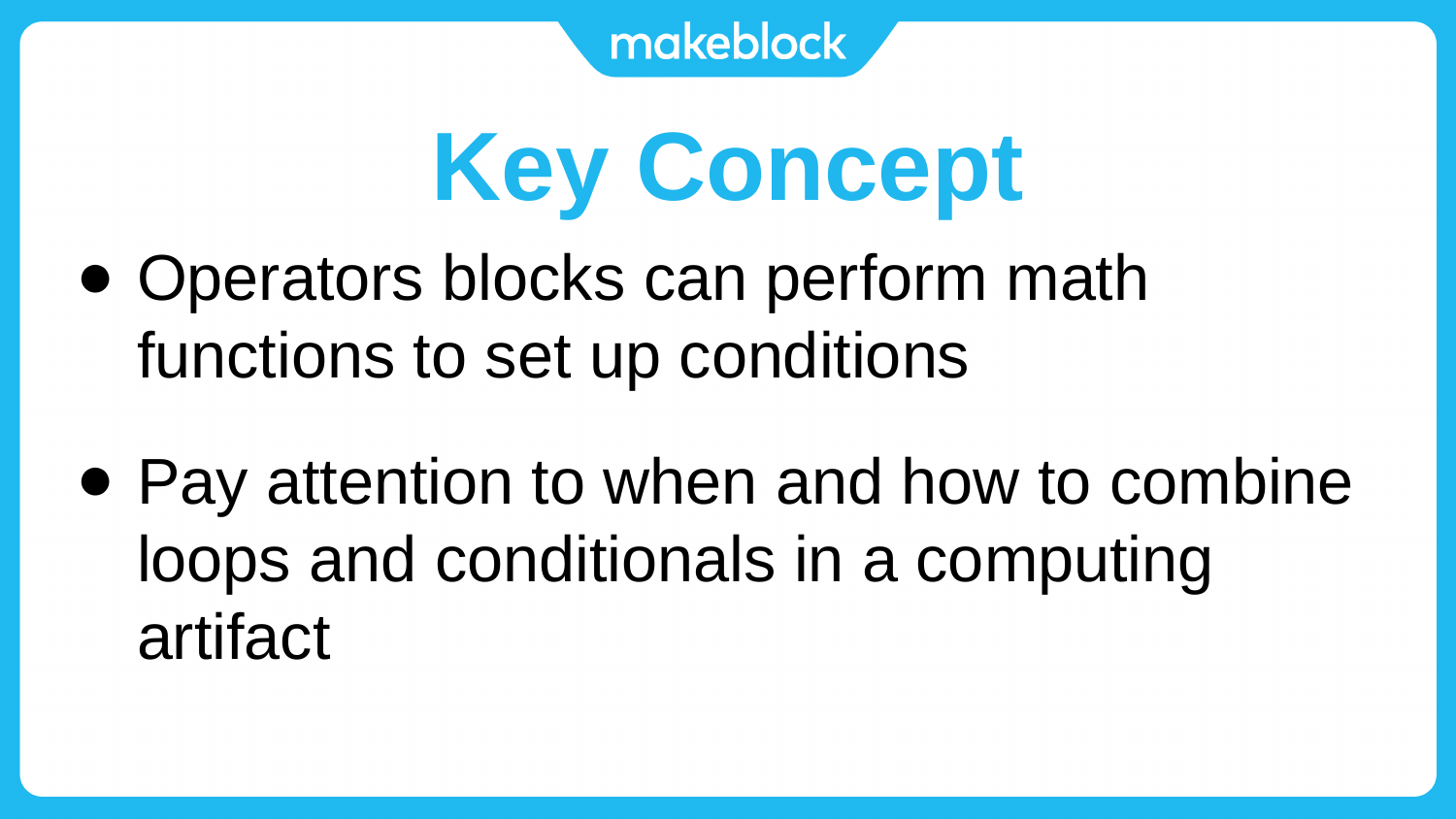

# Key Concept
Operators blocks can perform math functions to set up conditions
Pay attention to when and how to combine loops and conditionals in a computing artifact